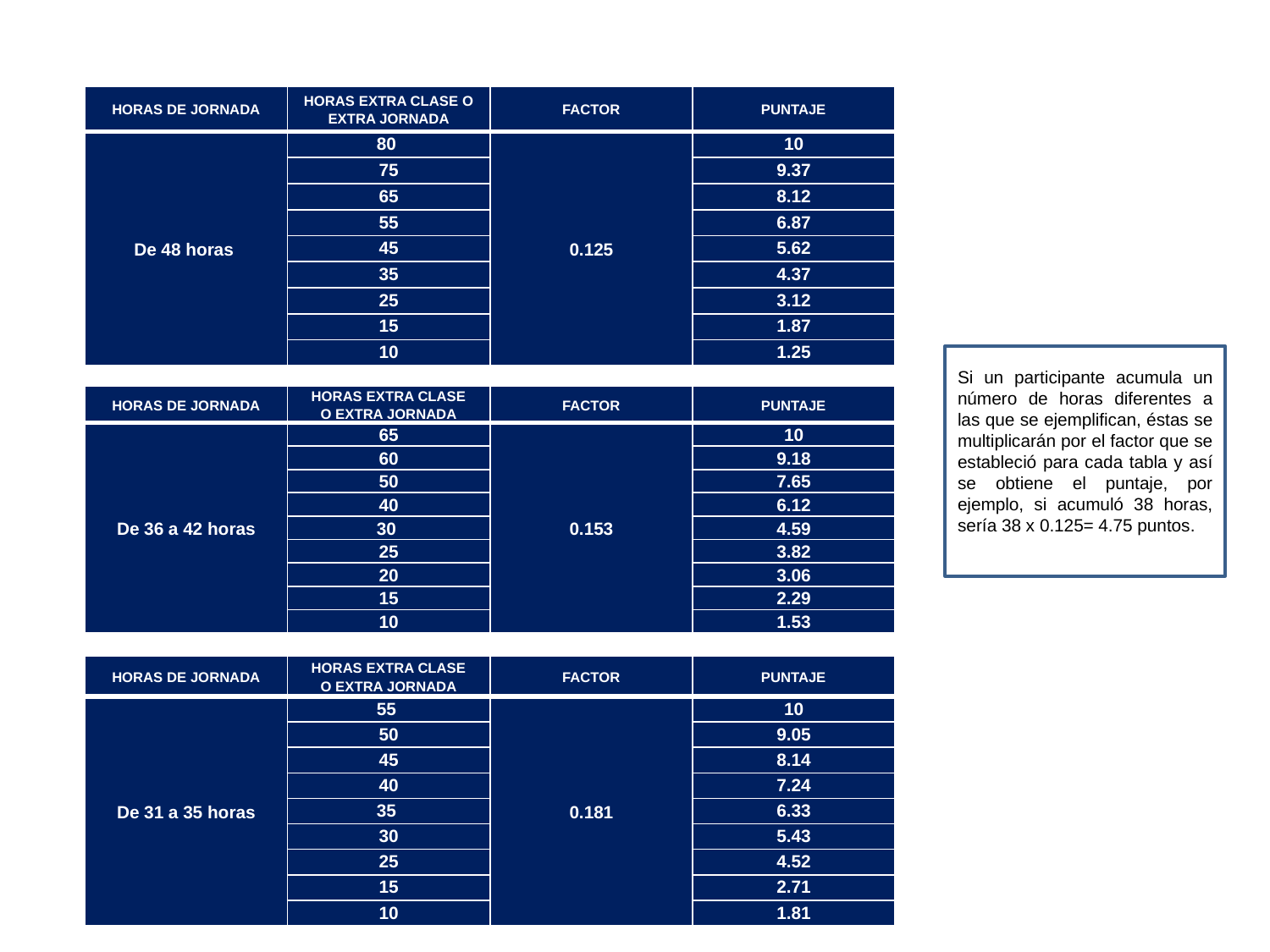

| HORAS DE JORNADA | HORAS EXTRA CLASE O EXTRA JORNADA | FACTOR | PUNTAJE |
| --- | --- | --- | --- |
| De 48 horas | 80 | 0.125 | 10 |
|  | 75 |  | 9.37 |
|  | 65 |  | 8.12 |
|  | 55 |  | 6.87 |
|  | 45 |  | 5.62 |
|  | 35 |  | 4.37 |
|  | 25 |  | 3.12 |
|  | 15 |  | 1.87 |
|  | 10 |  | 1.25 |
Si un participante acumula un número de horas diferentes a las que se ejemplifican, éstas se multiplicarán por el factor que se estableció para cada tabla y así se obtiene el puntaje, por ejemplo, si acumuló 38 horas, sería 38 x 0.125= 4.75 puntos.

| HORAS DE JORNADA | HORAS EXTRA CLASE O EXTRA JORNADA | FACTOR | PUNTAJE |
| --- | --- | --- | --- |
| De 36 a 42 horas | 65 | 0.153 | 10 |
|  | 60 |  | 9.18 |
|  | 50 |  | 7.65 |
|  | 40 |  | 6.12 |
|  | 30 |  | 4.59 |
|  | 25 |  | 3.82 |
|  | 20 |  | 3.06 |
|  | 15 |  | 2.29 |
|  | 10 |  | 1.53 |
| HORAS DE JORNADA | HORAS EXTRA CLASE O EXTRA JORNADA | FACTOR | PUNTAJE |
| --- | --- | --- | --- |
| De 31 a 35 horas | 55 | 0.181 | 10 |
|  | 50 |  | 9.05 |
|  | 45 |  | 8.14 |
|  | 40 |  | 7.24 |
|  | 35 |  | 6.33 |
|  | 30 |  | 5.43 |
|  | 25 |  | 4.52 |
|  | 15 |  | 2.71 |
|  | 10 |  | 1.81 |